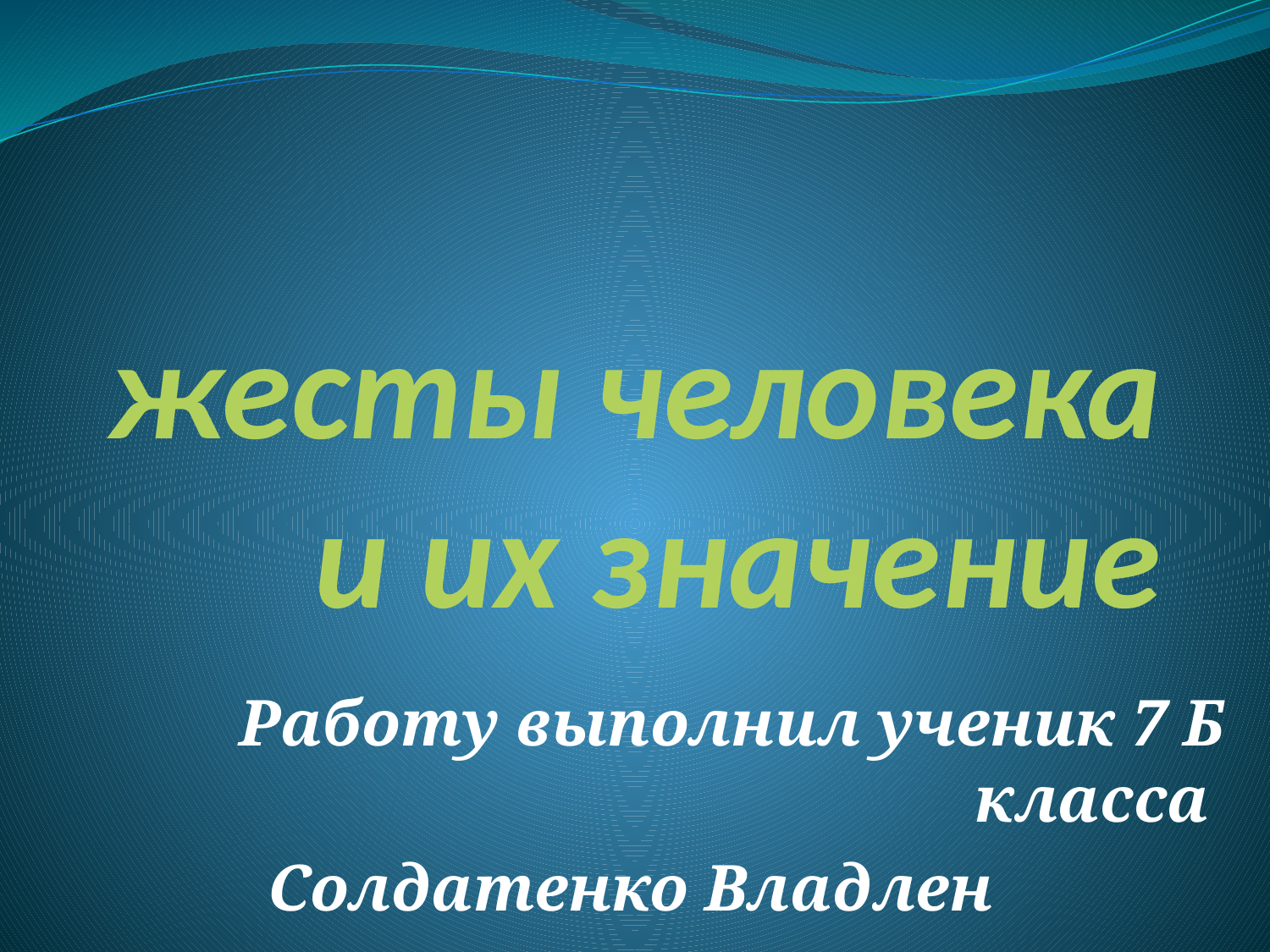

# жесты человека и их значение
Работу выполнил ученик 7 Б класса
Солдатенко Владлен